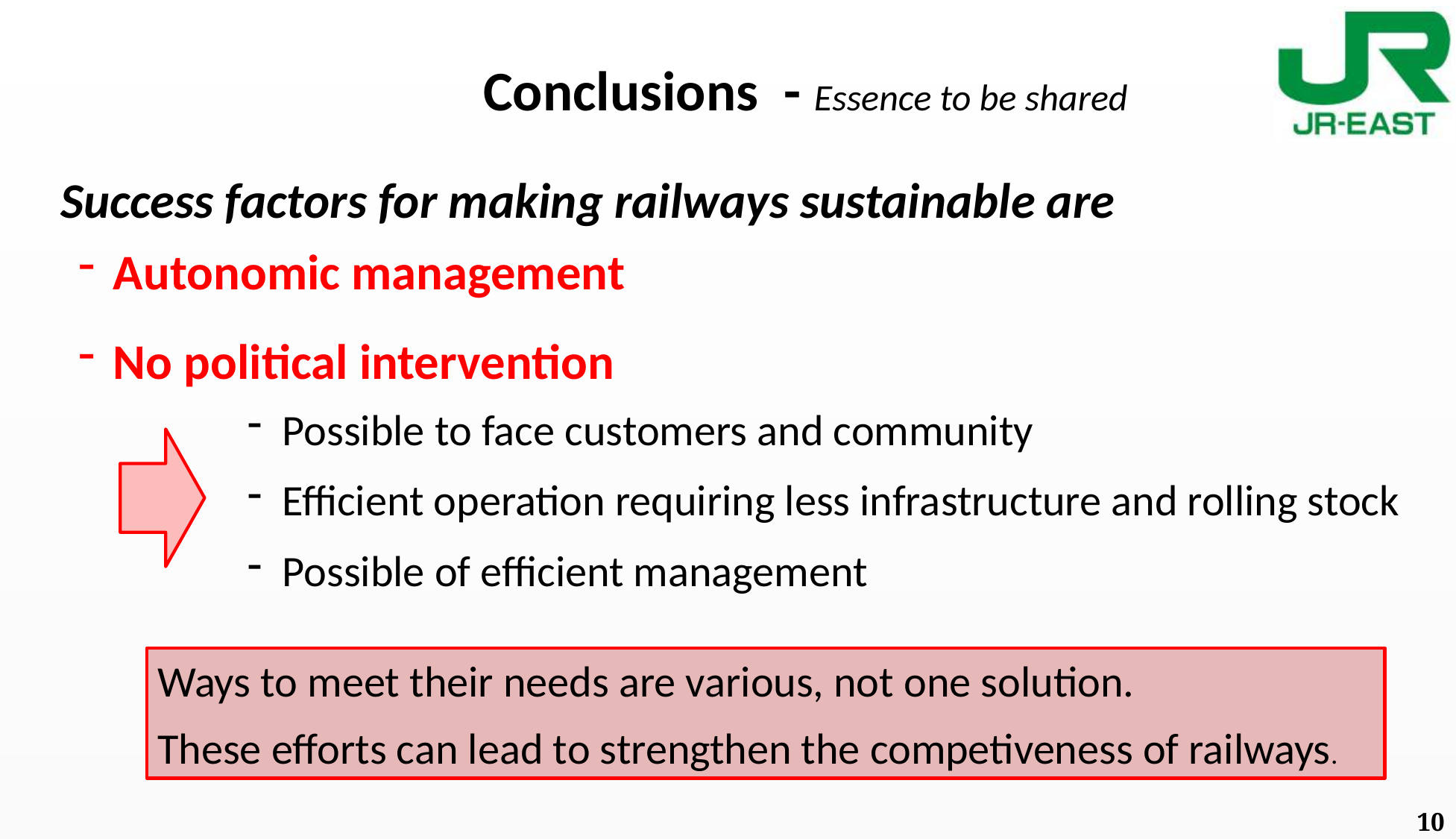

Conclusions  - Essence to be shared
Success factors for making railways sustainable are
Autonomic management

No political intervention
Possible to face customers and community

Efficient operation requiring less infrastructure and rolling stock

Possible of efficient management

Ways to meet their needs are various, not one solution.

These efforts can lead to strengthen the competiveness of railways.
10